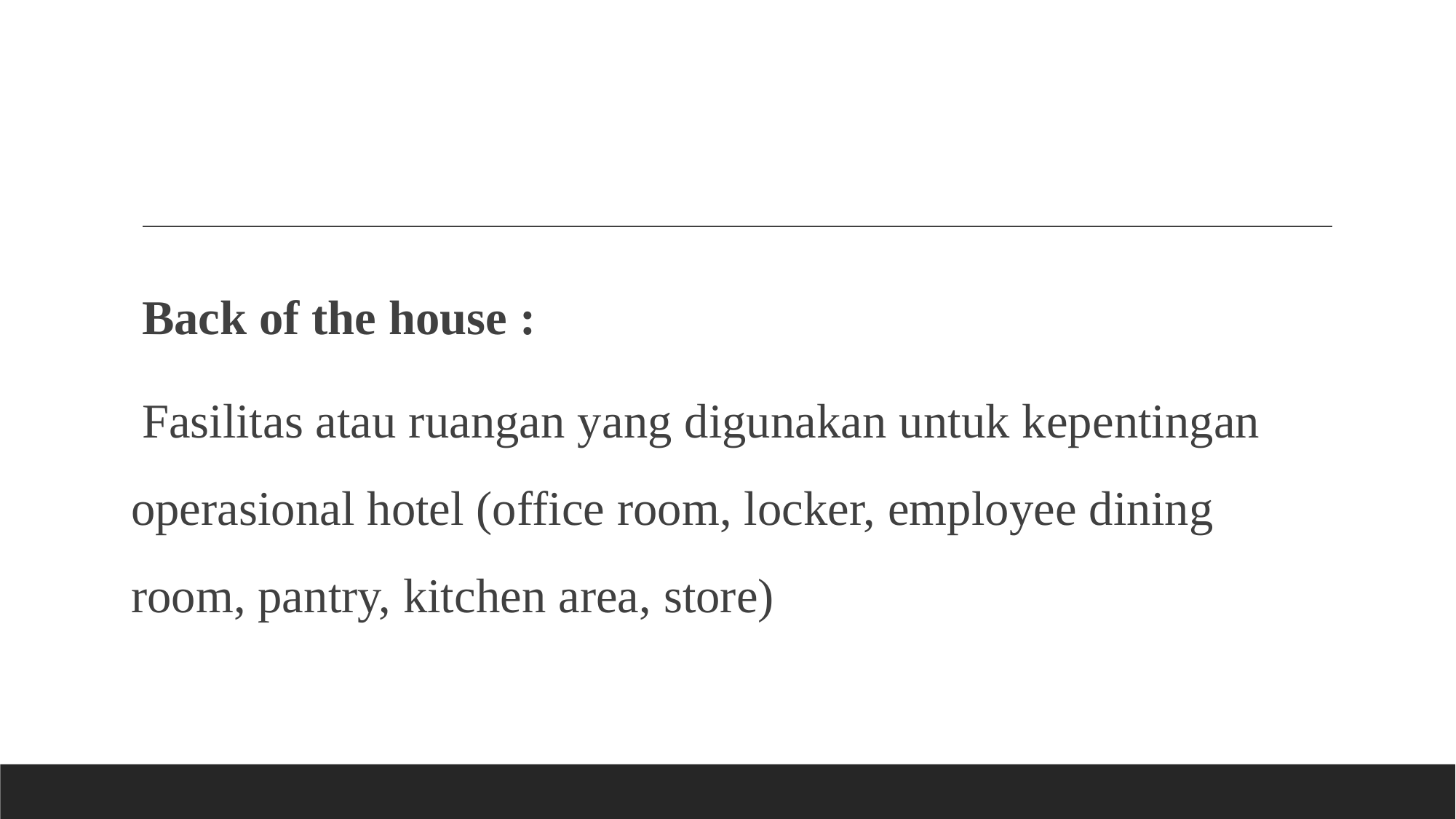

Back of the house :
Fasilitas atau ruangan yang digunakan untuk kepentingan operasional hotel (office room, locker, employee dining room, pantry, kitchen area, store)